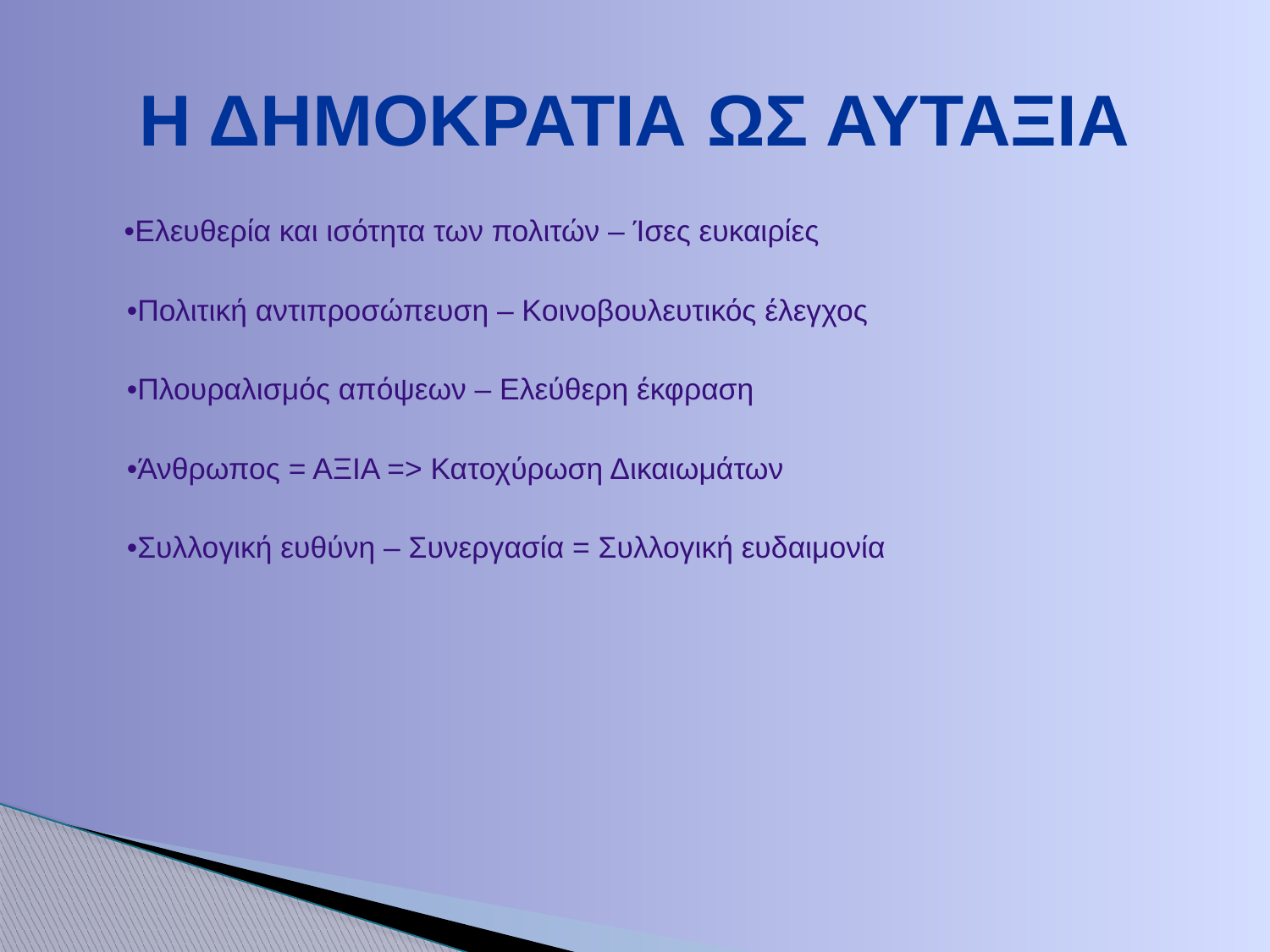

# Η ΔΗΜΟΚΡΑΤΙΑ ΩΣ ΑΥΤΑΞΙΑ
    •Ελευθερία και ισότητα των πολιτών – Ίσες ευκαιρίες
•Πολιτική αντιπροσώπευση – Κοινοβουλευτικός έλεγχος
•Πλουραλισμός απόψεων – Ελεύθερη έκφραση
•Άνθρωπος = ΑΞΙΑ => Κατοχύρωση Δικαιωμάτων
•Συλλογική ευθύνη – Συνεργασία = Συλλογική ευδαιμονία